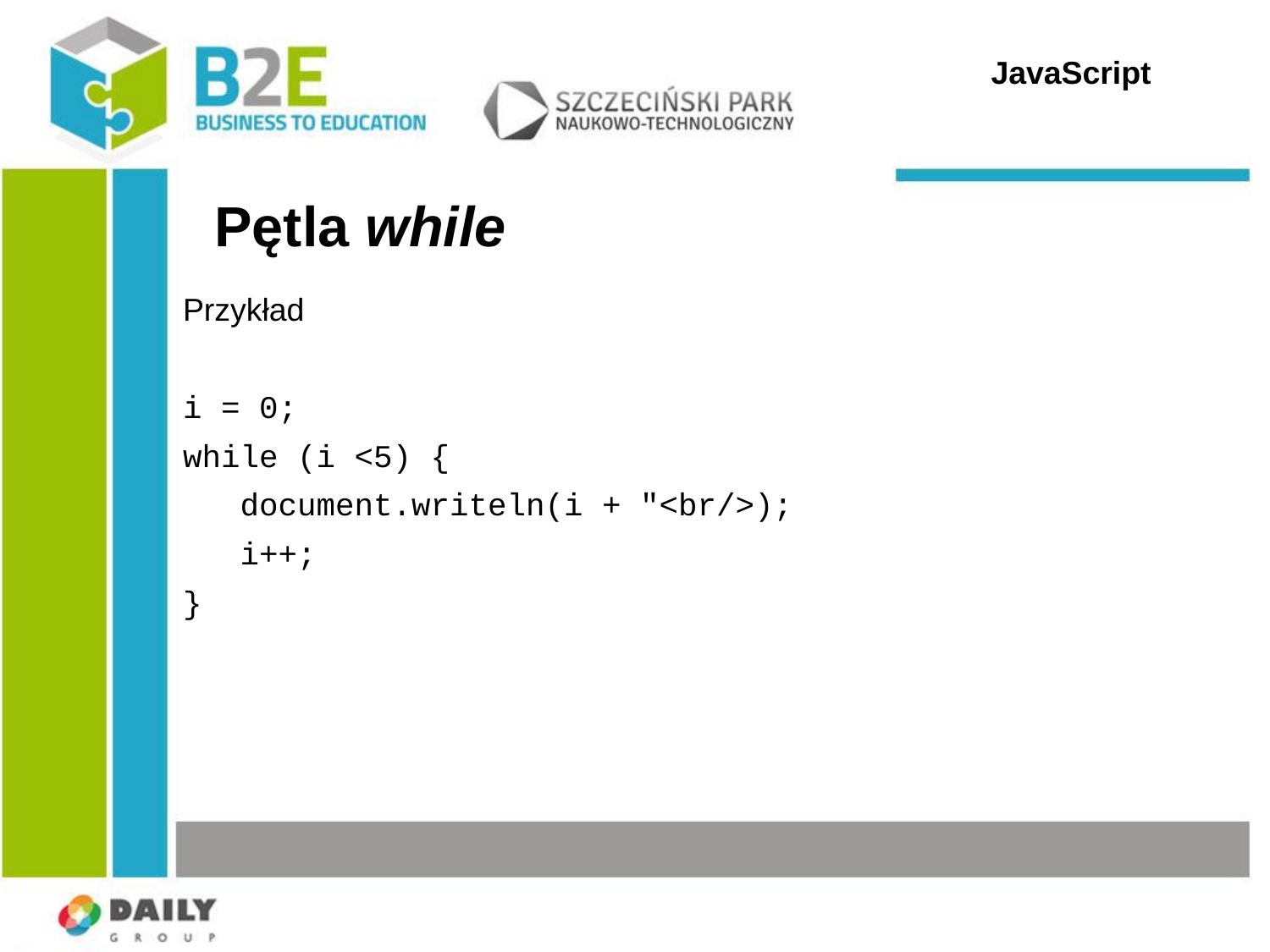

JavaScript
# Pętla while
Przykład

i = 0;
while (i <5) {
   document.writeln(i + "<br/>);
   i++;
}